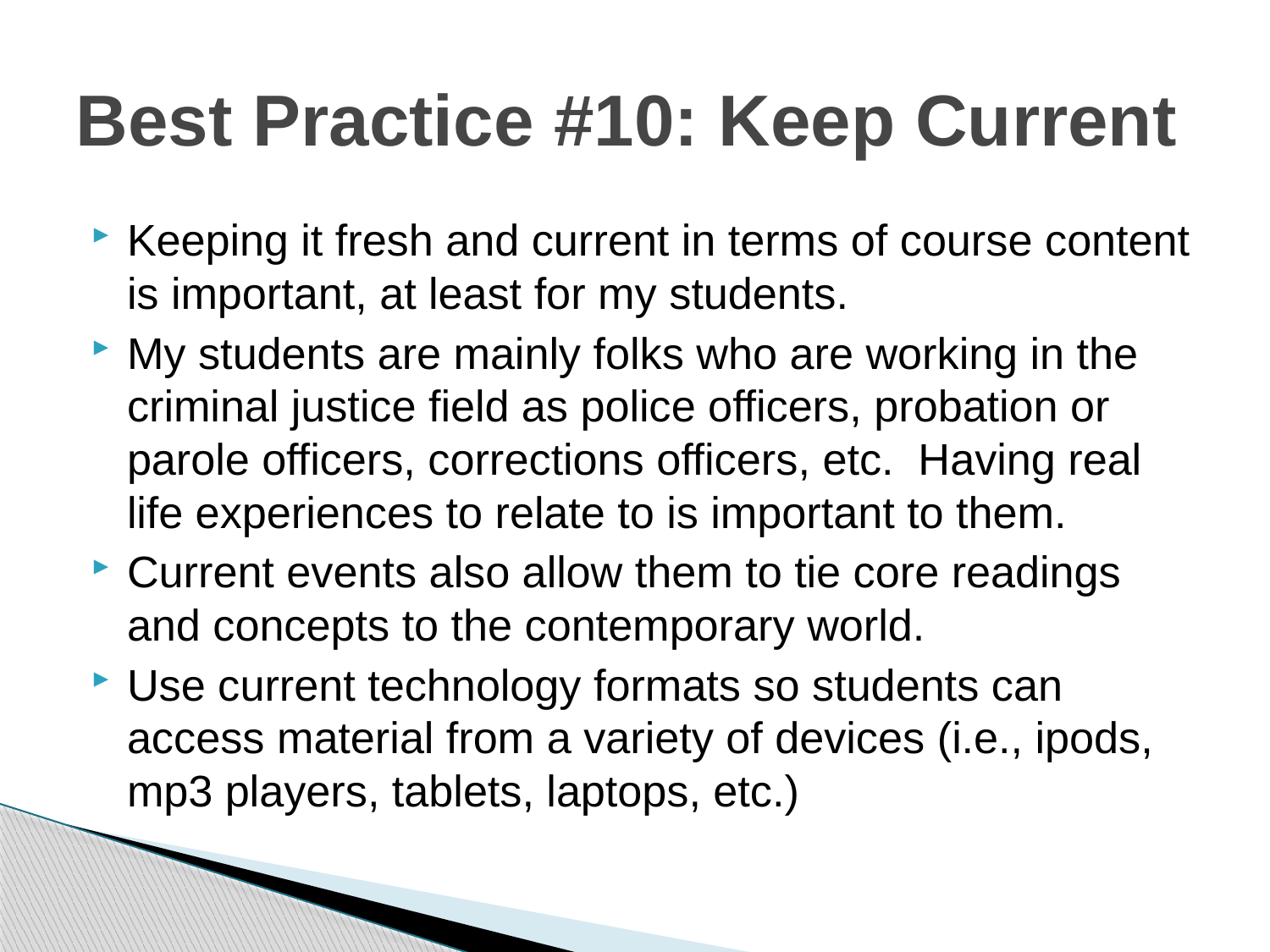

# Best Practice #10: Keep Current
Keeping it fresh and current in terms of course content is important, at least for my students.
My students are mainly folks who are working in the criminal justice field as police officers, probation or parole officers, corrections officers, etc.  Having real life experiences to relate to is important to them.
Current events also allow them to tie core readings and concepts to the contemporary world.
Use current technology formats so students can access material from a variety of devices (i.e., ipods, mp3 players, tablets, laptops, etc.)